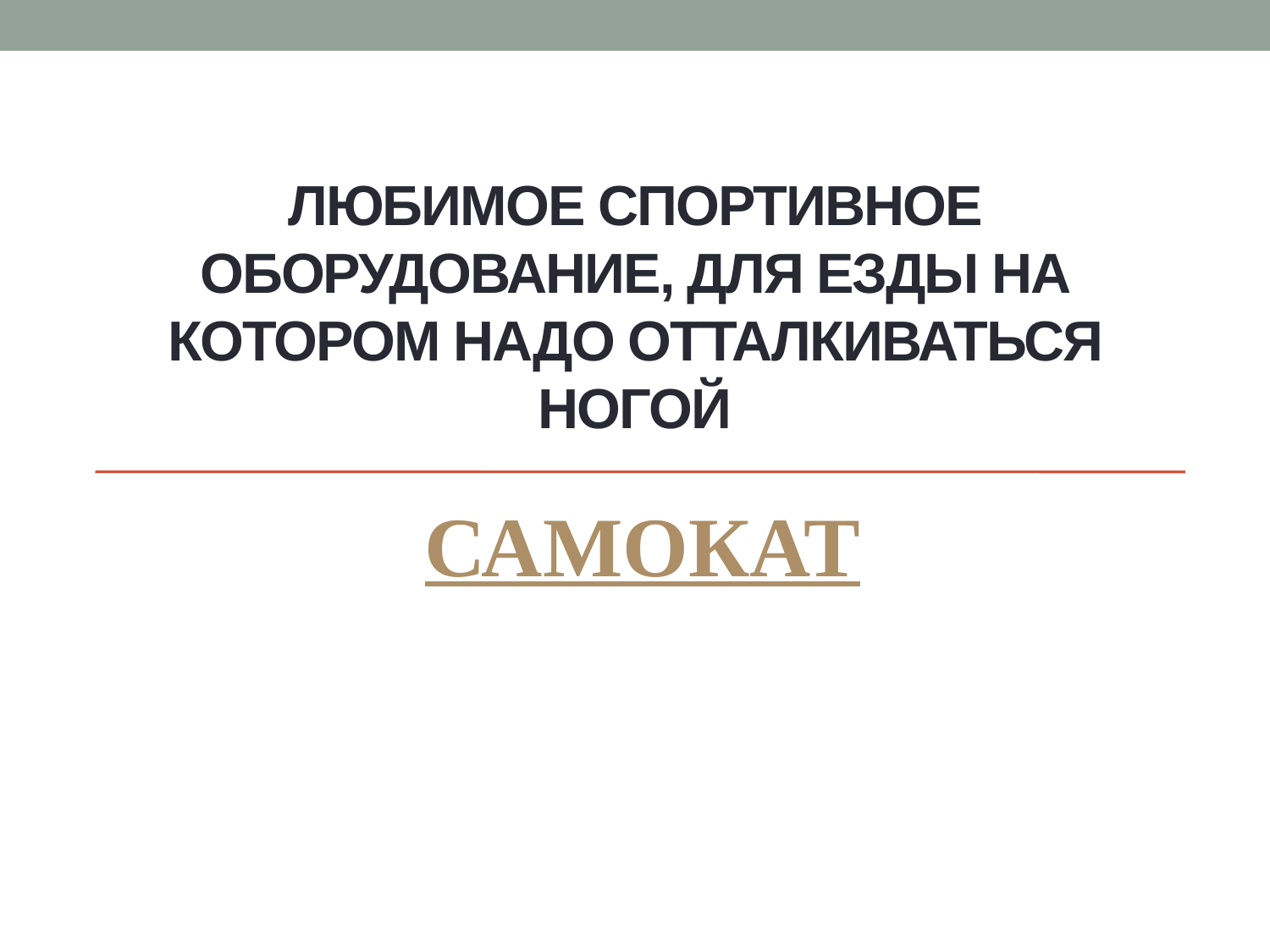

# Любимое спортивное оборудование, для езды на котором надо отталкиваться ногой
САМОКАТ